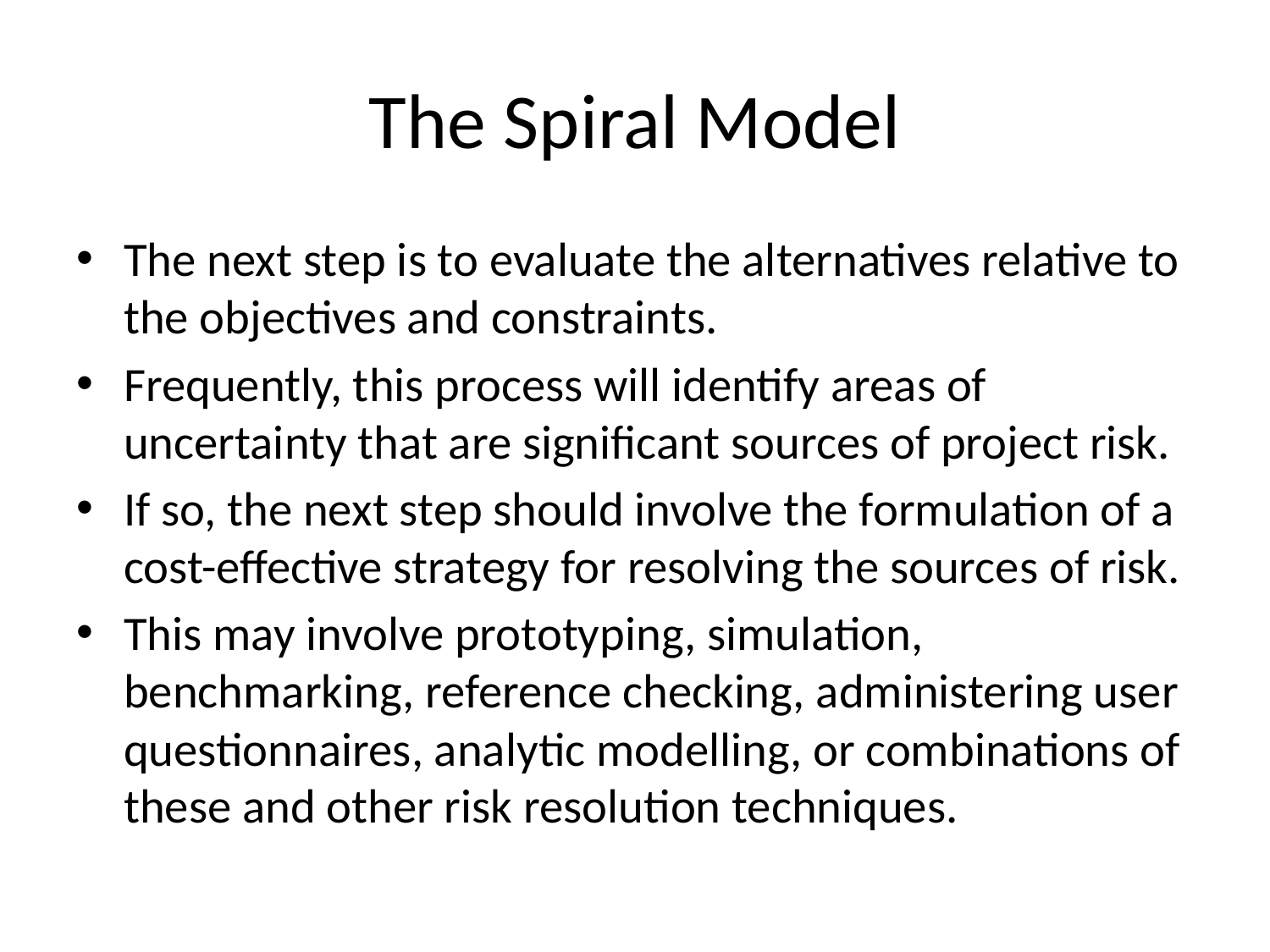

# The Spiral Model
The next step is to evaluate the alternatives relative to the objectives and constraints.
Frequently, this process will identify areas of uncertainty that are significant sources of project risk.
If so, the next step should involve the formulation of a cost-effective strategy for resolving the sources of risk.
This may involve prototyping, simulation, benchmarking, reference checking, administering user questionnaires, analytic modelling, or combinations of these and other risk resolution techniques.